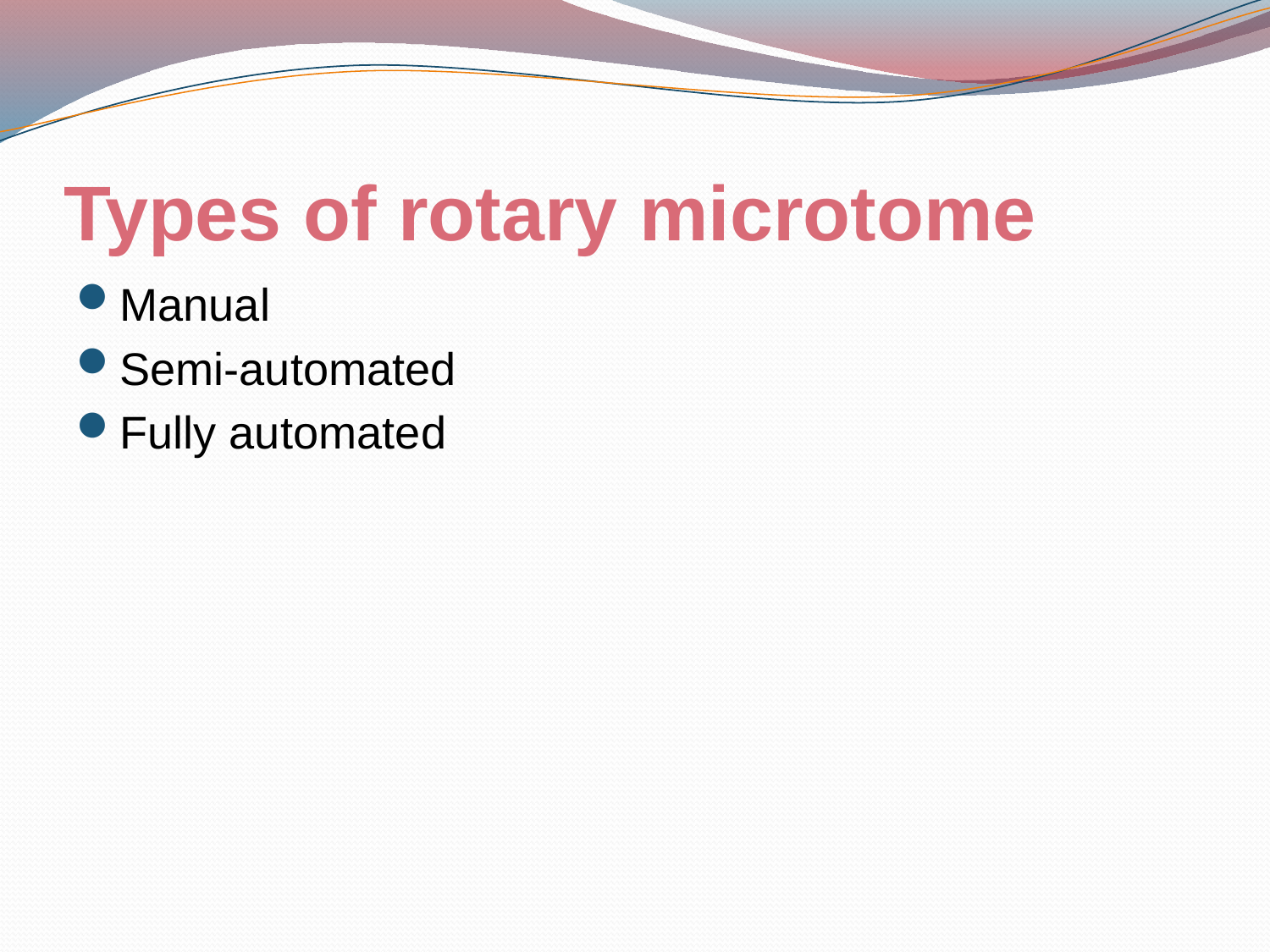

# Types of rotary microtome
Manual
Semi-automated
Fully automated